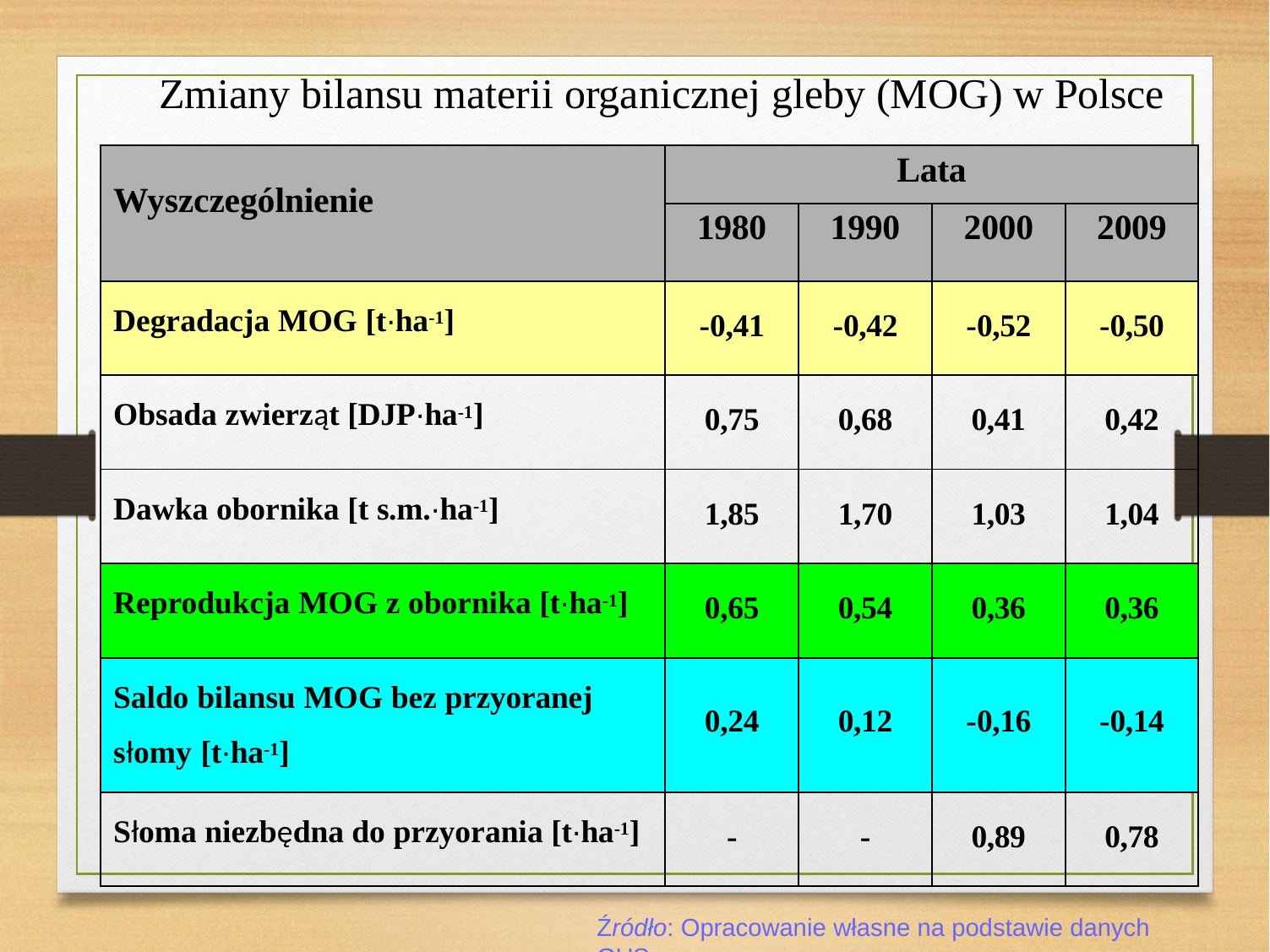

# Zmiany bilansu materii organicznej gleby (MOG) w Polsce
| Wyszczególnienie | Lata |  |  |  |
| --- | --- | --- | --- | --- |
|  | 1980 | 1990 | 2000 | 2009 |
| Degradacja MOG [t∙ha-1] | -0,41 | -0,42 | -0,52 | -0,50 |
| Obsada zwierząt [DJP∙ha-1] | 0,75 | 0,68 | 0,41 | 0,42 |
| Dawka obornika [t s.m.∙ha-1] | 1,85 | 1,70 | 1,03 | 1,04 |
| Reprodukcja MOG z obornika [t∙ha-1] | 0,65 | 0,54 | 0,36 | 0,36 |
| Saldo bilansu MOG bez przyoranej słomy [t∙ha-1] | 0,24 | 0,12 | -0,16 | -0,14 |
| Słoma niezbędna do przyorania [t∙ha-1] | - | - | 0,89 | 0,78 |
Źródło: Opracowanie własne na podstawie danych GUS